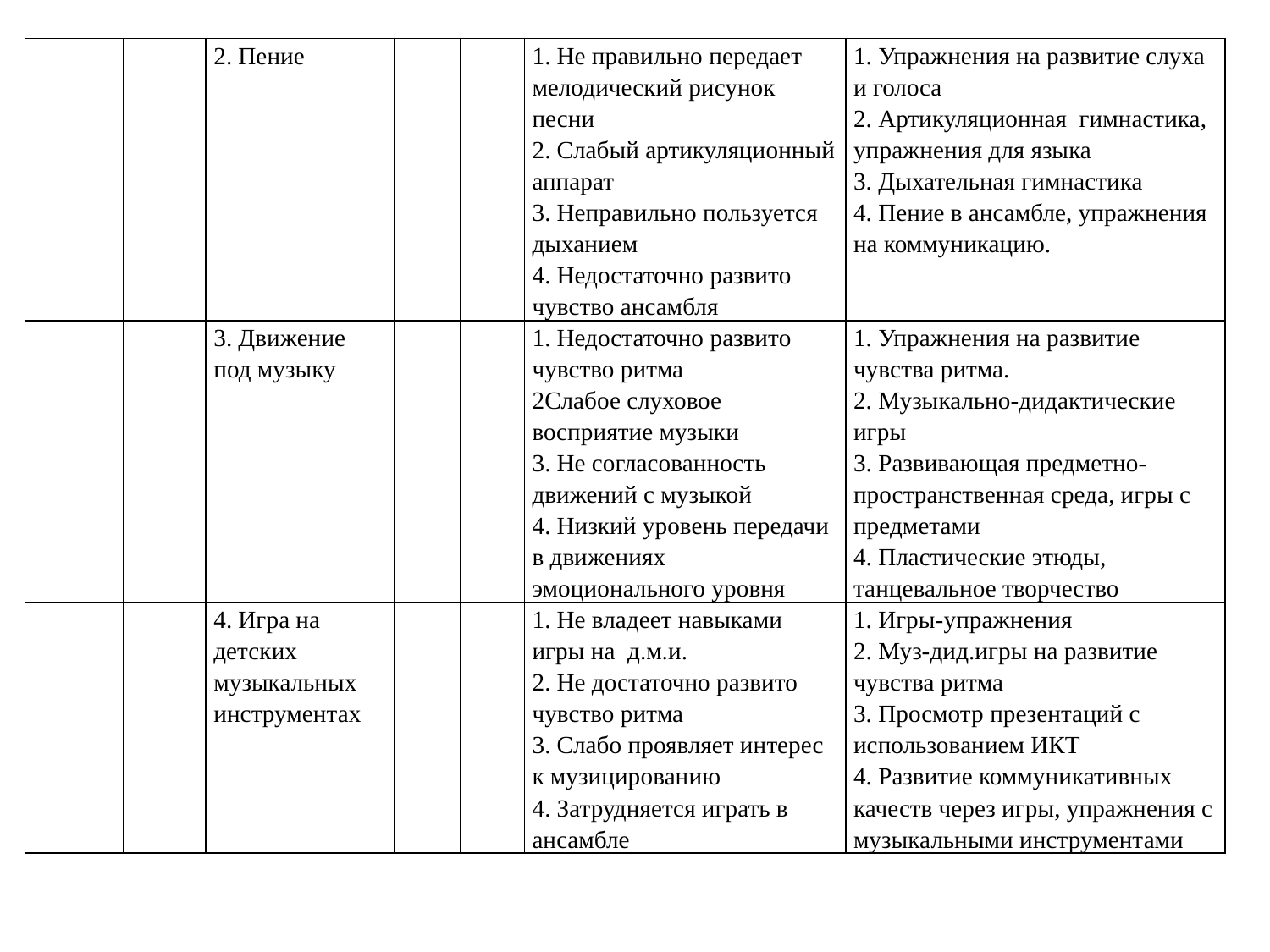

|  |  | 2. Пение |  |  | 1. Не правильно передает мелодический рисунок песни 2. Слабый артикуляционный аппарат 3. Неправильно пользуется дыханием 4. Недостаточно развито чувство ансамбля | 1. Упражнения на развитие слуха и голоса 2. Артикуляционная  гимнастика, упражнения для языка 3. Дыхательная гимнастика 4. Пение в ансамбле, упражнения на коммуникацию. |
| --- | --- | --- | --- | --- | --- | --- |
|  |  | 3. Движение под музыку |  |  | 1. Недостаточно развито чувство ритма 2Слабое слуховое восприятие музыки 3. Не согласованность движений с музыкой 4. Низкий уровень передачи в движениях эмоционального уровня | 1. Упражнения на развитие чувства ритма. 2. Музыкально-дидактические игры   3. Развивающая предметно-пространственная среда, игры с предметами 4. Пластические этюды, танцевальное творчество |
|  |  | 4. Игра на детских музыкальных инструментах |  |  | 1. Не владеет навыками игры на  д.м.и. 2. Не достаточно развито чувство ритма 3. Слабо проявляет интерес к музицированию 4. Затрудняется играть в ансамбле | 1. Игры-упражнения 2. Муз-дид.игры на развитие чувства ритма 3. Просмотр презентаций с использованием ИКТ 4. Развитие коммуникативных качеств через игры, упражнения с музыкальными инструментами |